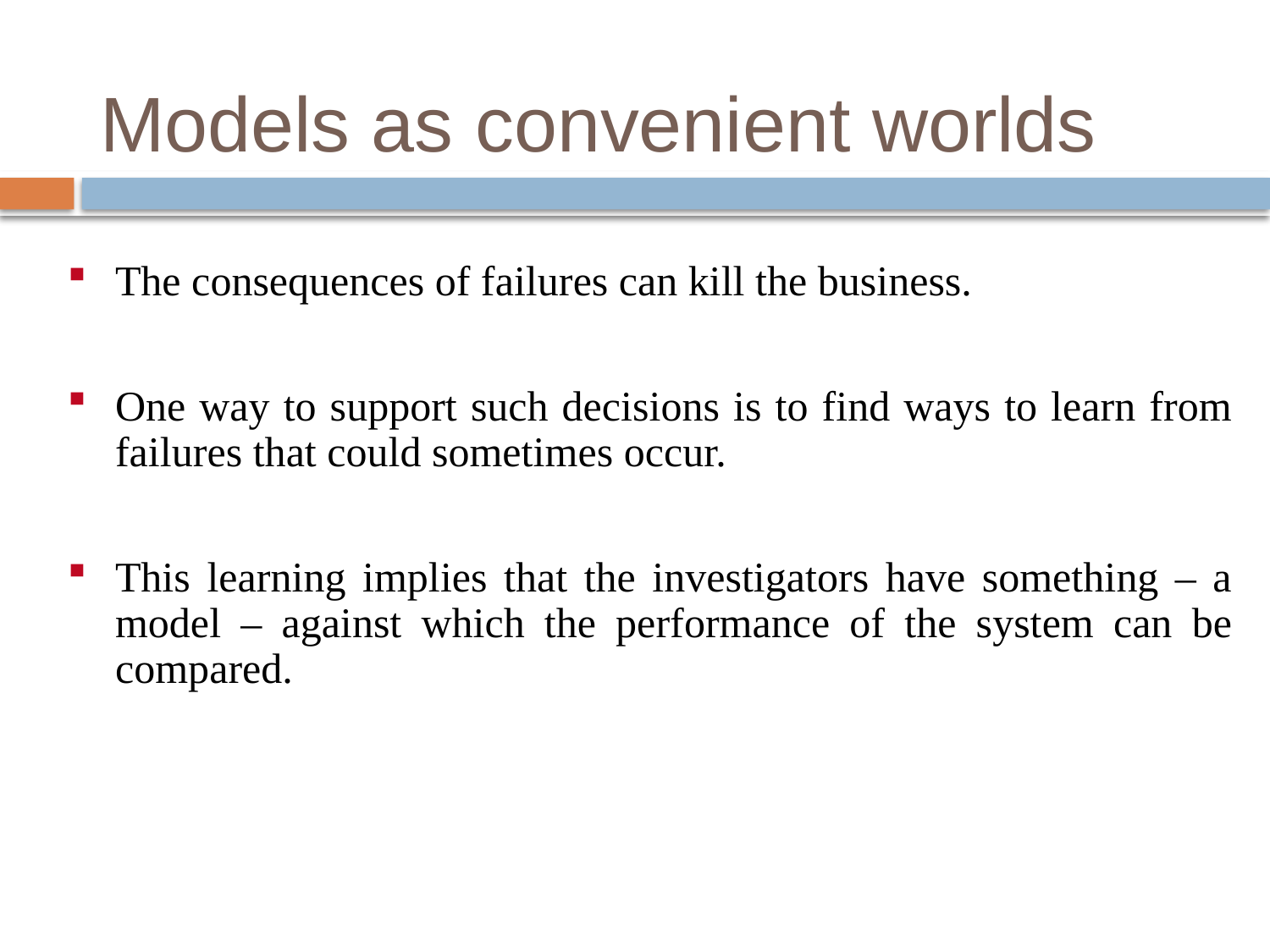

# Models as convenient worlds
The consequences of failures can kill the business.

One way to support such decisions is to find ways to learn from failures that could sometimes occur.

This learning implies that the investigators have something – a model – against which the performance of the system can be compared.